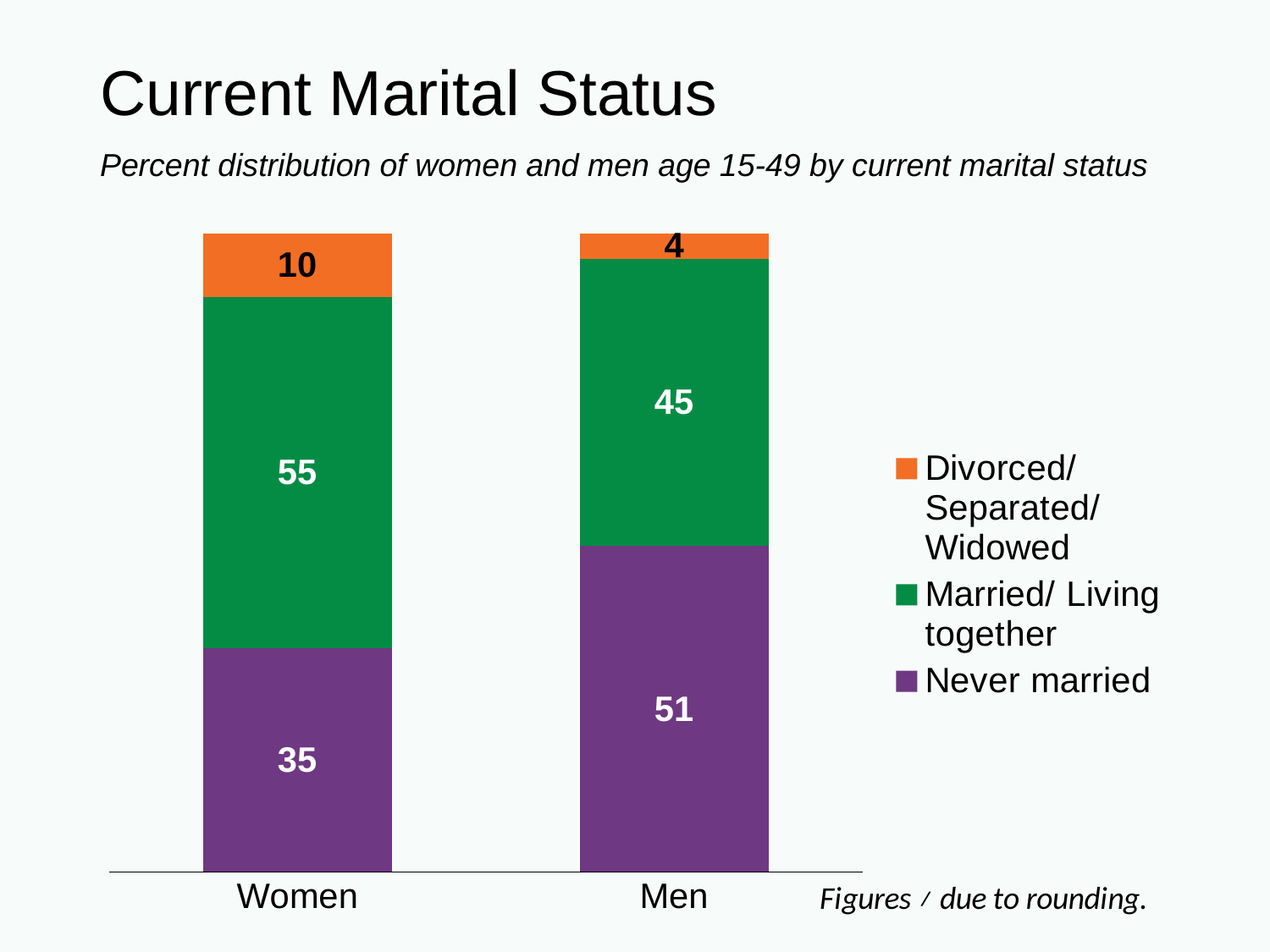

# Current Marital Status
Percent distribution of women and men age 15-49 by current marital status

### Chart

| Category | Never married | Married/ Living together | Divorced/ Separated/ Widowed |
|---|---|---|---|
| Women | 35.0 | 55.0 | 10.0 |
| Men | 51.0 | 45.0 | 4.0 |